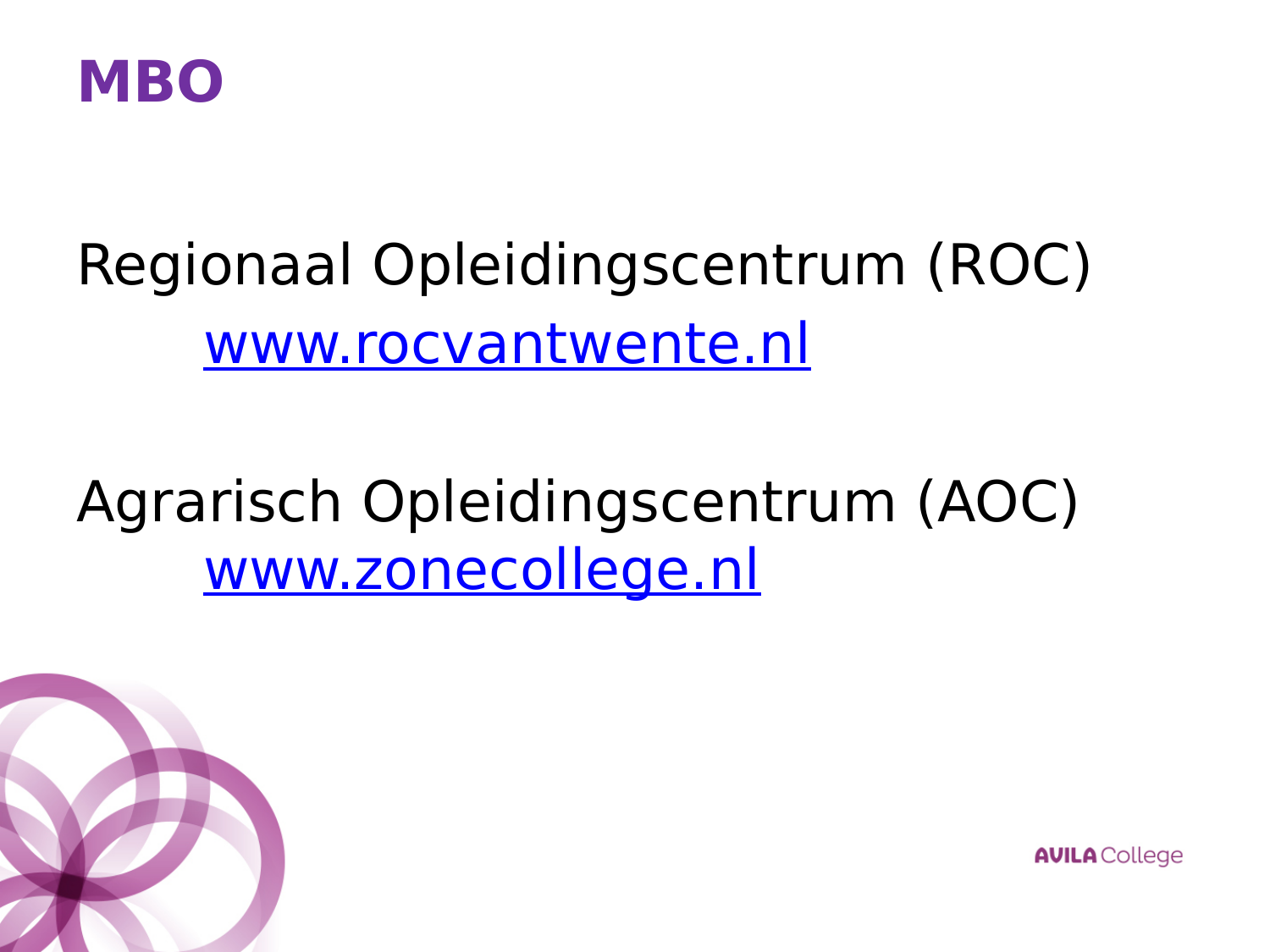

# MBO
Regionaal Opleidingscentrum (ROC)
	www.rocvantwente.nl

Agrarisch Opleidingscentrum (AOC)
	www.zonecollege.nl